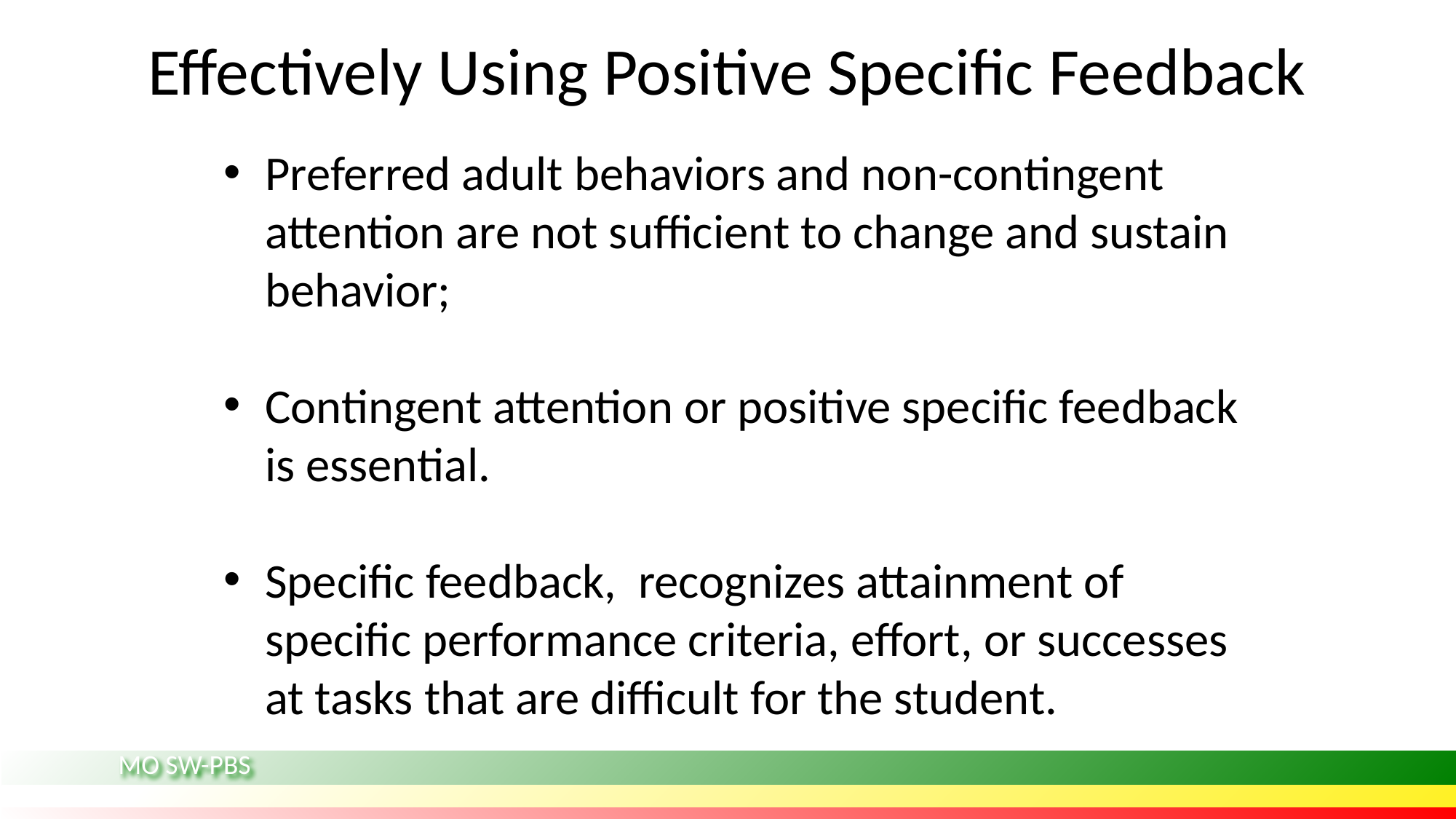

# Effectively Using Positive Specific Feedback
Preferred adult behaviors and non-contingent attention are not sufficient to change and sustain behavior;

Contingent attention or positive specific feedback is essential.

Specific feedback,  recognizes attainment of specific performance criteria, effort, or successes at tasks that are difficult for the student.